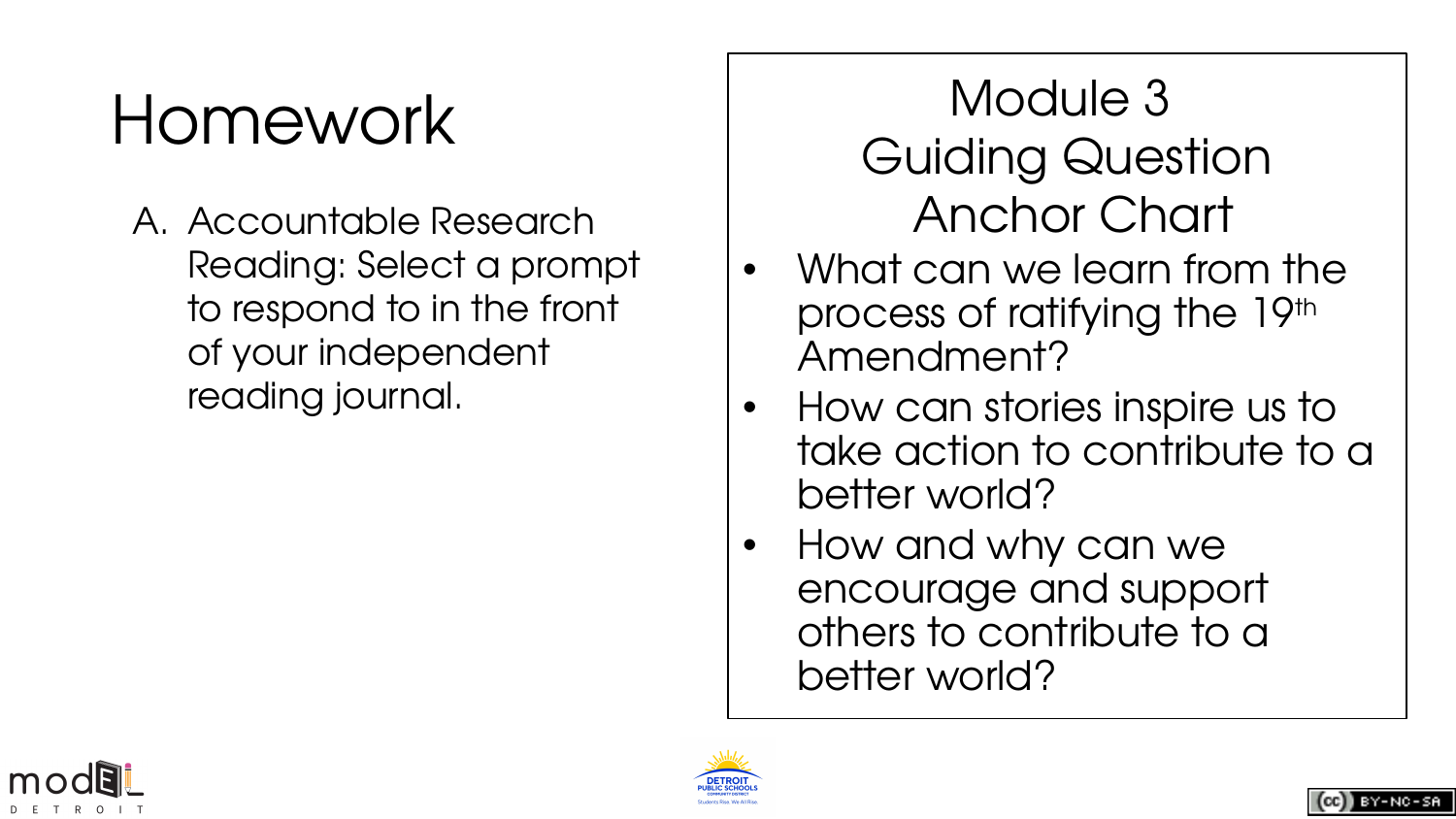

# Homework
Module 3
Guiding Question
 Anchor Chart
What can we learn from the process of ratifying the 19th Amendment?
How can stories inspire us to take action to contribute to a better world?
How and why can we encourage and support others to contribute to a better world?
Accountable Research Reading: Select a prompt to respond to in the front of your independent reading journal.